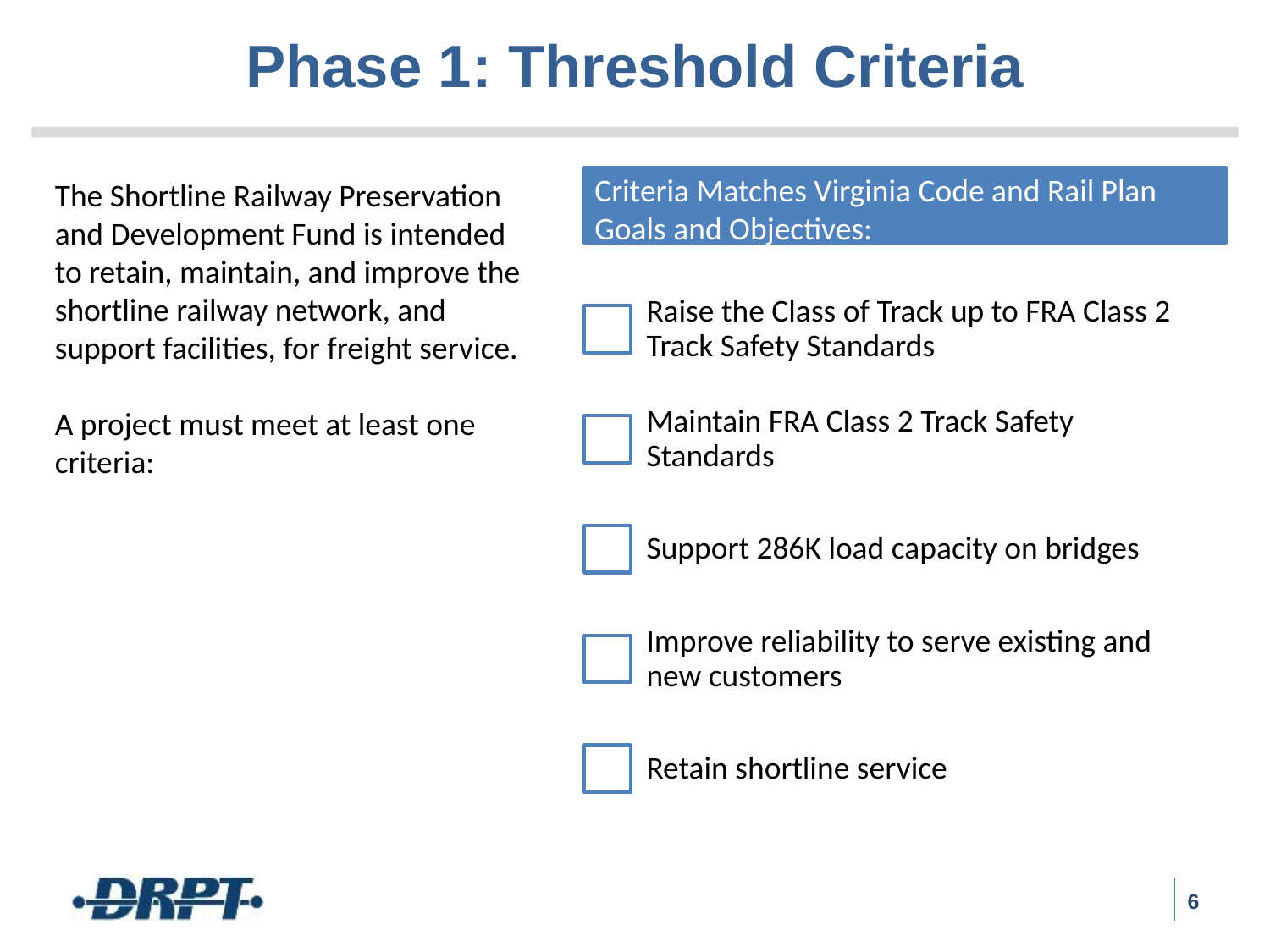

# Phase 1: Threshold Criteria

Raise the Class of Track up to FRA Class 2 Track Safety Standards
Maintain FRA Class 2 Track Safety Standards
Support 286K load capacity on bridges
Improve reliability to serve existing and new customers
Retain shortline service
Criteria Matches Virginia Code and Rail Plan Goals and Objectives:
The Shortline Railway Preservation and Development Fund is intended to retain, maintain, and improve the shortline railway network, and support facilities, for freight service.

A project must meet at least one criteria:

6